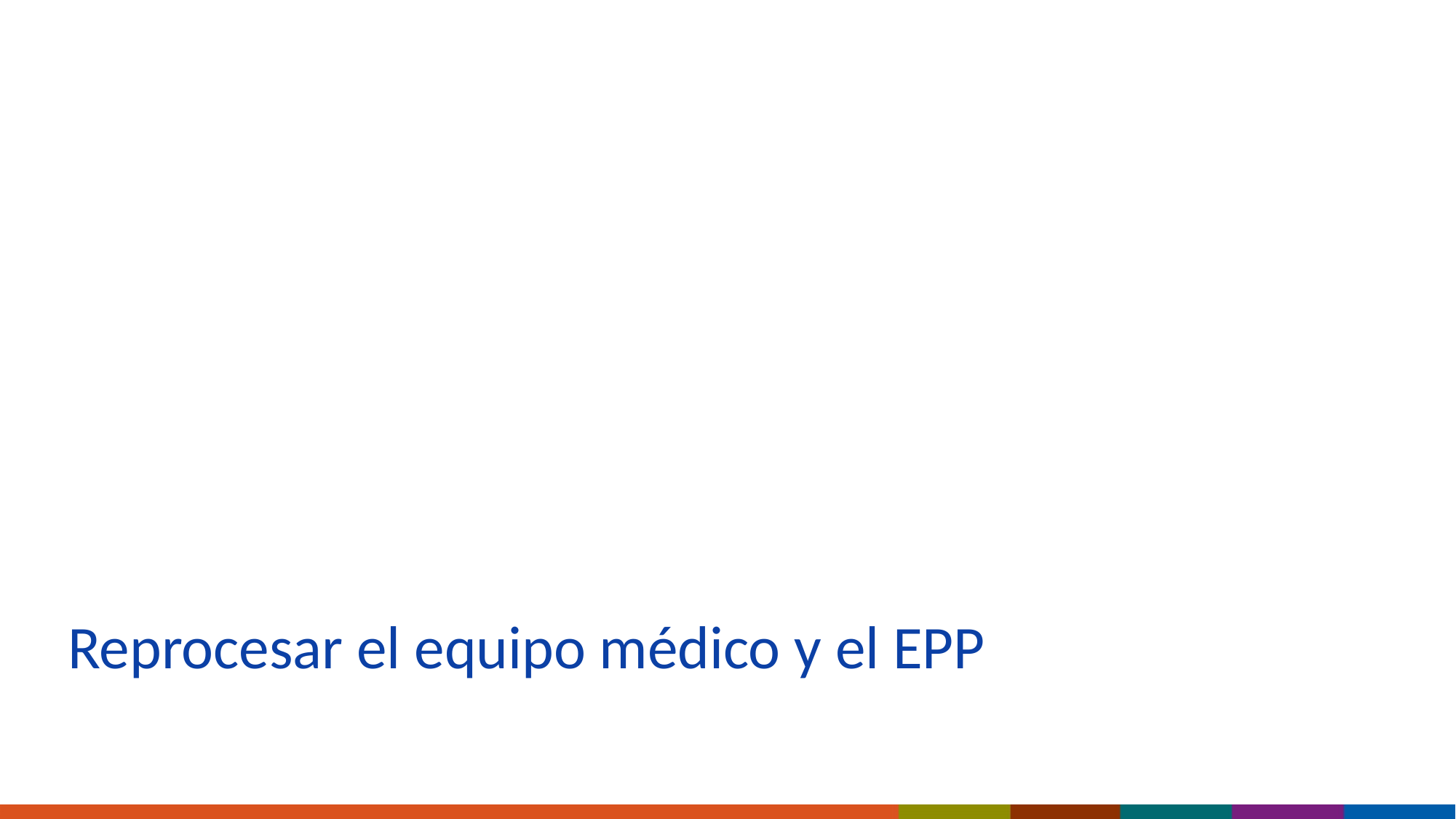

# Reprocesar el equipo médico y el EPP